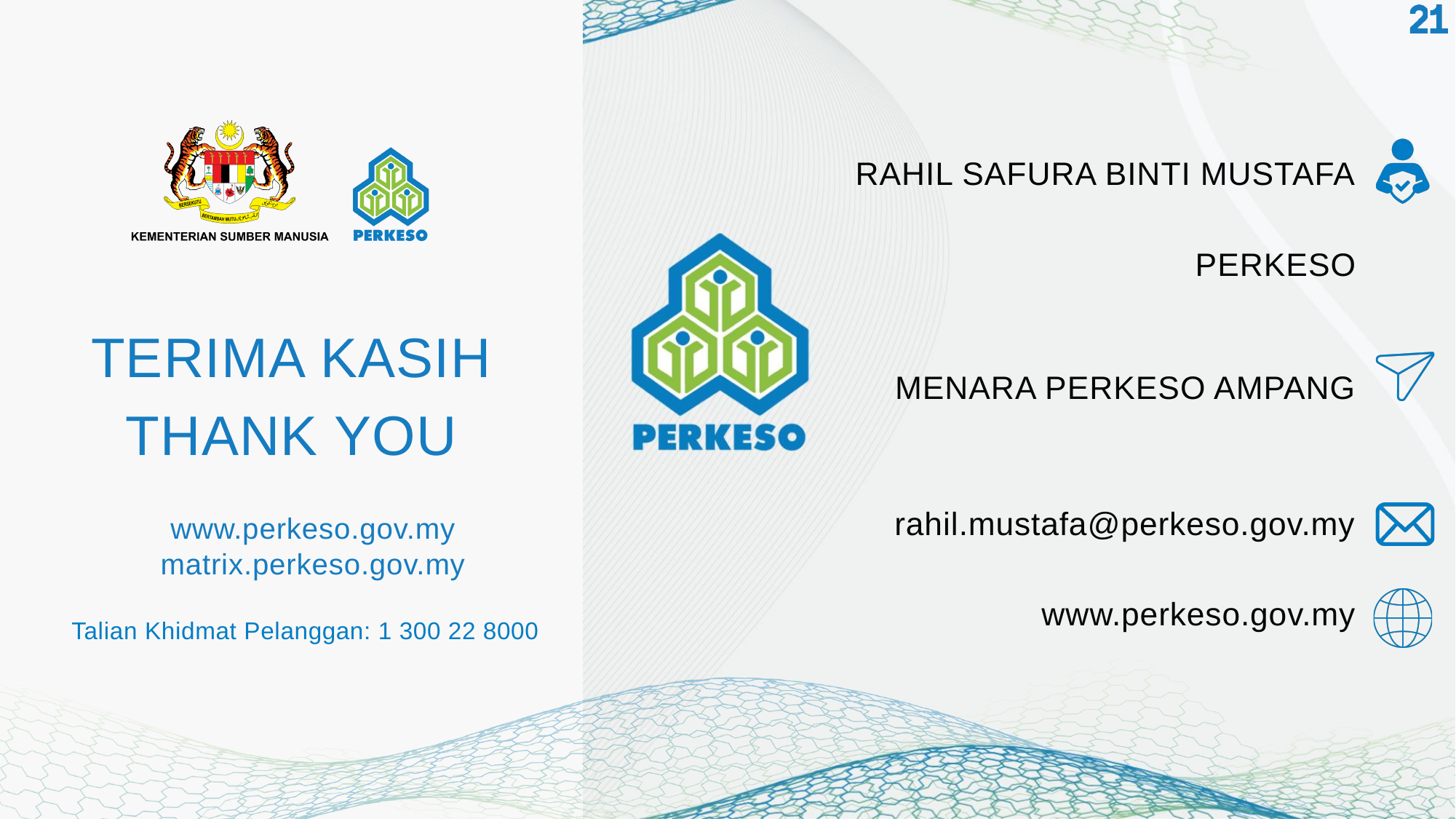

RAHIL SAFURA BINTI MUSTAFA

PERKESO

MENARA PERKESO AMPANG

rahil.mustafa@perkeso.gov.my

www.perkeso.gov.my
TERIMA KASIH
THANK YOU

     www.perkeso.gov.my
     matrix.perkeso.gov.my

    Talian Khidmat Pelanggan: 1 300 22 8000